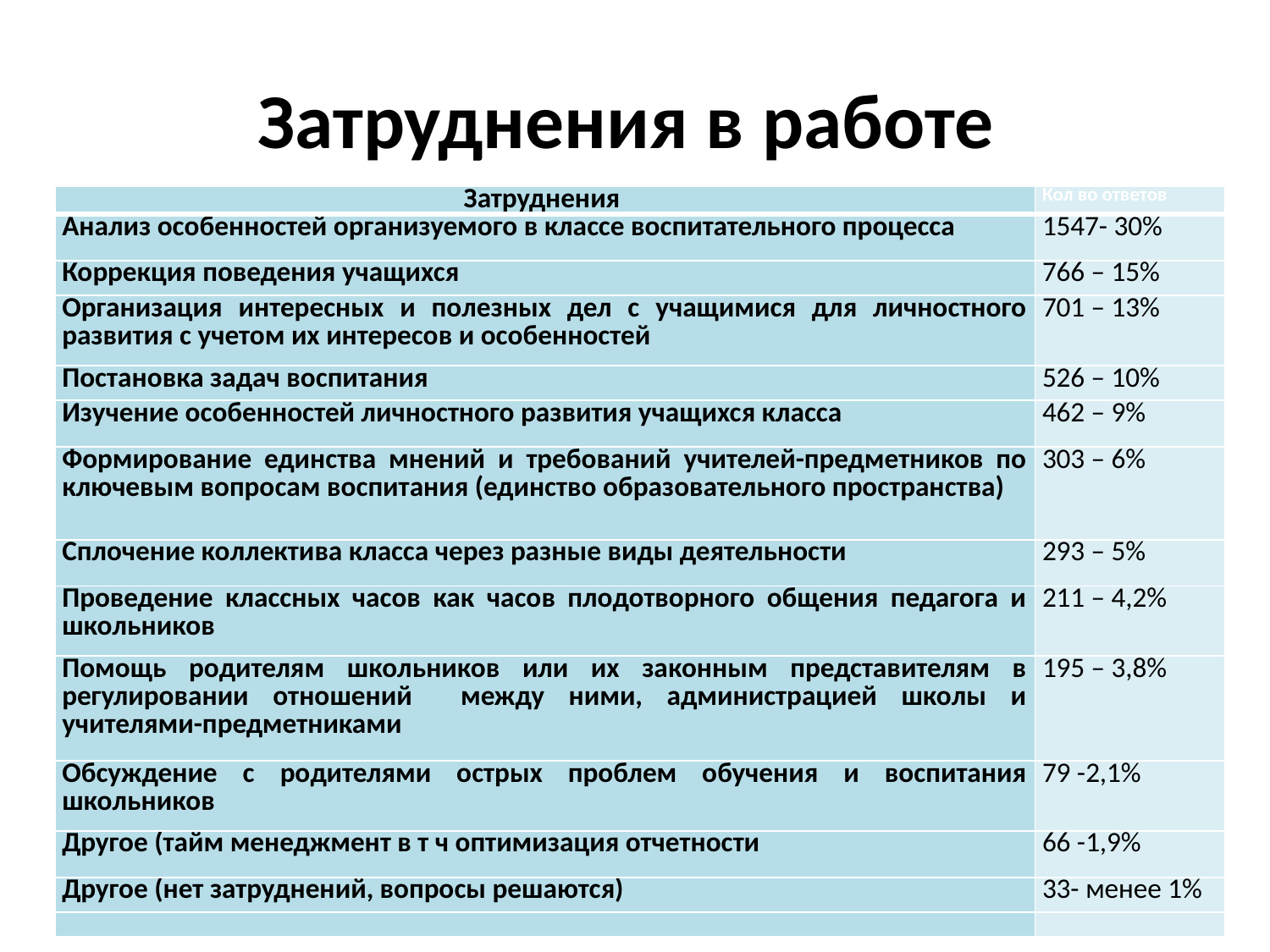

# Затруднения в работе
| Затруднения | Кол во ответов |
| --- | --- |
| Анализ особенностей организуемого в классе воспитательного процесса | 1547- 30% |
| Коррекция поведения учащихся | 766 – 15% |
| Организация интересных и полезных дел с учащимися для личностного развития с учетом их интересов и особенностей | 701 – 13% |
| Постановка задач воспитания | 526 – 10% |
| Изучение особенностей личностного развития учащихся класса | 462 – 9% |
| Формирование единства мнений и требований учителей-предметников по ключевым вопросам воспитания (единство образовательного пространства) | 303 – 6% |
| Сплочение коллектива класса через разные виды деятельности | 293 – 5% |
| Проведение классных часов как часов плодотворного общения педагога и школьников | 211 – 4,2% |
| Помощь родителям школьников или их законным представителям в регулировании отношений между ними, администрацией школы и учителями-предметниками | 195 – 3,8% |
| Обсуждение с родителями острых проблем обучения и воспитания школьников | 79 -2,1% |
| Другое (тайм менеджмент в т ч оптимизация отчетности | 66 -1,9% |
| Другое (нет затруднений, вопросы решаются) | 33- менее 1% |
|  |  |